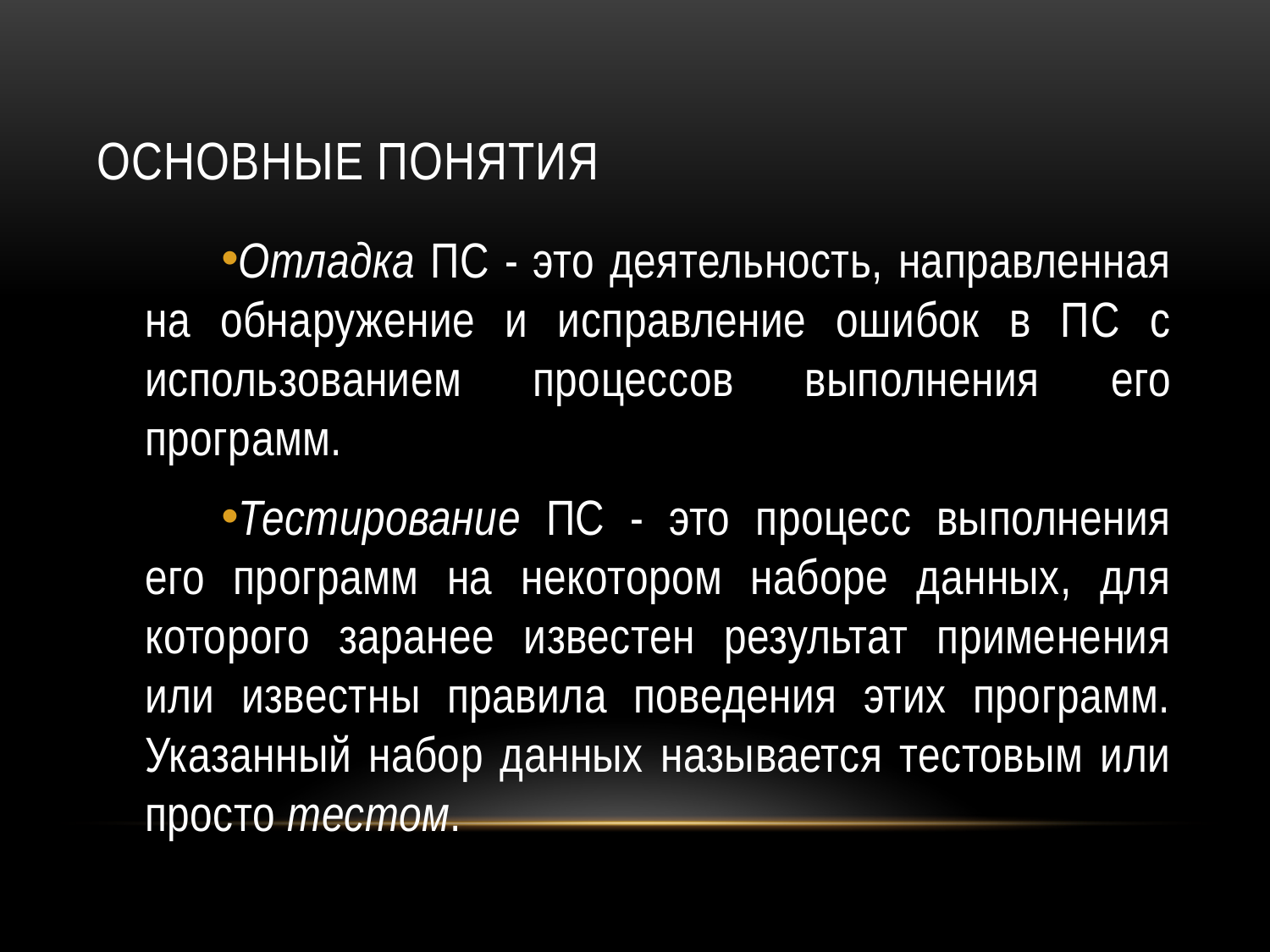

# Основные понятия
Отладка ПС - это деятельность, направленная на обнаружение и исправление ошибок в ПС с использованием процессов выполнения его программ.
Тестирование ПС - это процесс выполнения его программ на некотором наборе данных, для которого заранее известен результат применения или известны правила поведения этих программ. Указанный набор данных называется тестовым или просто тестом.